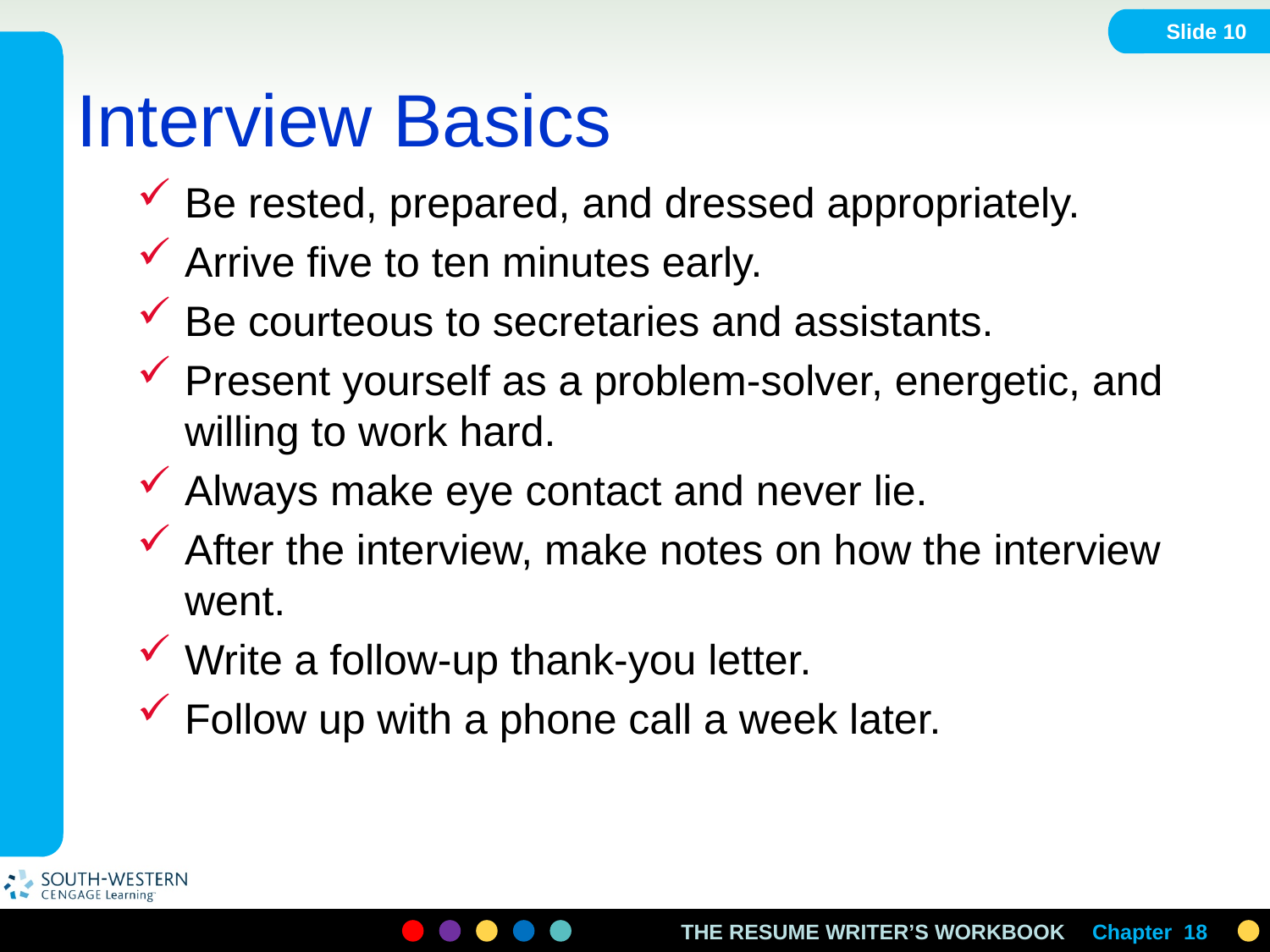

Slide 10
# Interview Basics
Be rested, prepared, and dressed appropriately.
Arrive five to ten minutes early.
Be courteous to secretaries and assistants.
Present yourself as a problem-solver, energetic, and willing to work hard.
Always make eye contact and never lie.
After the interview, make notes on how the interview went.
Write a follow-up thank-you letter.
Follow up with a phone call a week later.

Chapter  18